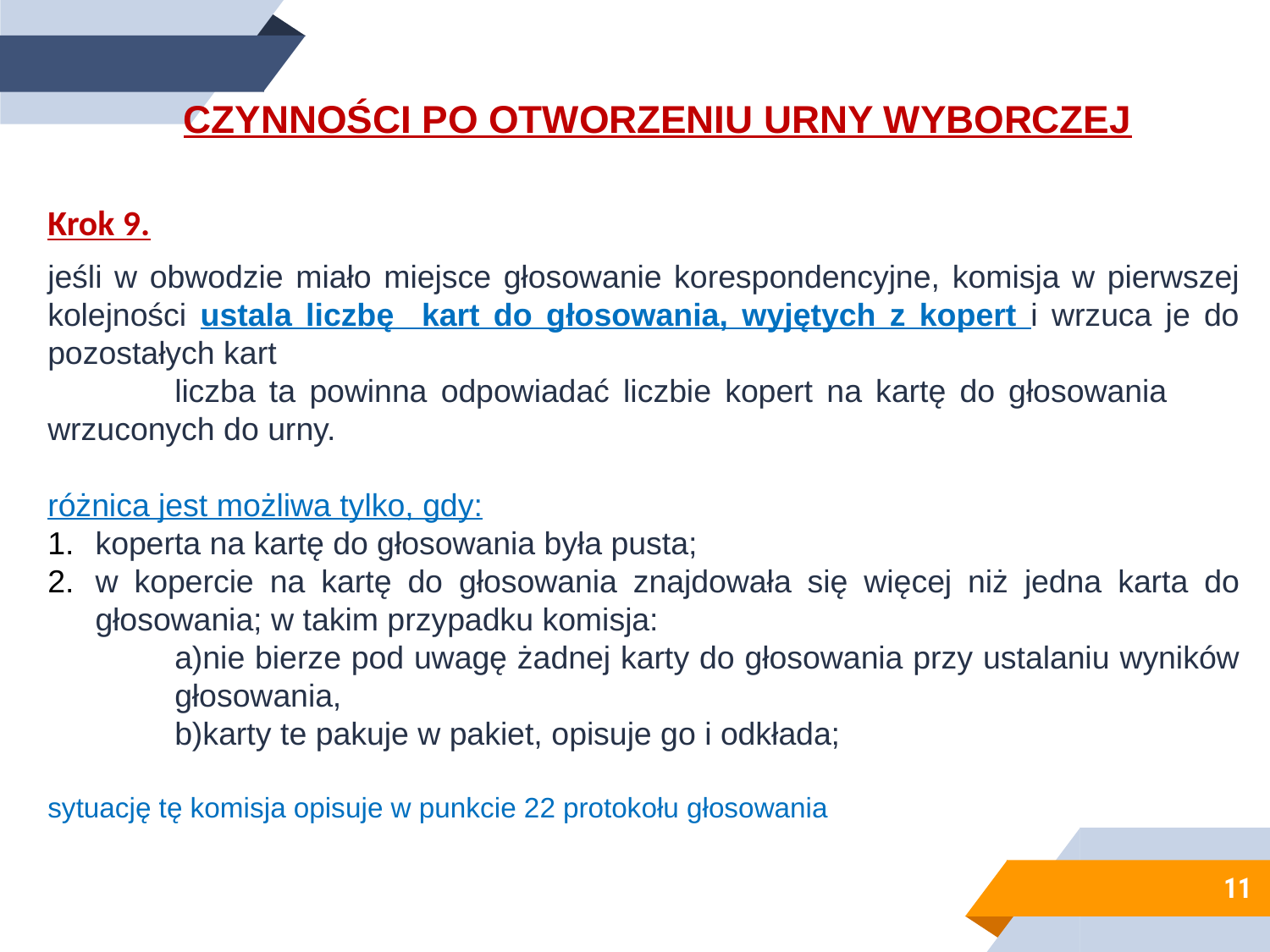

CZYNNOŚCI PO OTWORZENIU URNY WYBORCZEJ
Krok 9.
jeśli w obwodzie miało miejsce głosowanie korespondencyjne, komisja w pierwszej kolejności ustala liczbę  kart do głosowania, wyjętych z kopert i wrzuca je do pozostałych kart
	liczba ta powinna odpowiadać liczbie kopert na kartę do głosowania 	wrzuconych do urny.

różnica jest możliwa tylko, gdy:
koperta na kartę do głosowania była pusta;
w kopercie na kartę do głosowania znajdowała się więcej niż jedna karta do głosowania; w takim przypadku komisja:
	a)nie bierze pod uwagę żadnej karty do głosowania przy ustalaniu wyników 	głosowania,
	b)karty te pakuje w pakiet, opisuje go i odkłada;

sytuację tę komisja opisuje w punkcie 22 protokołu głosowania

11